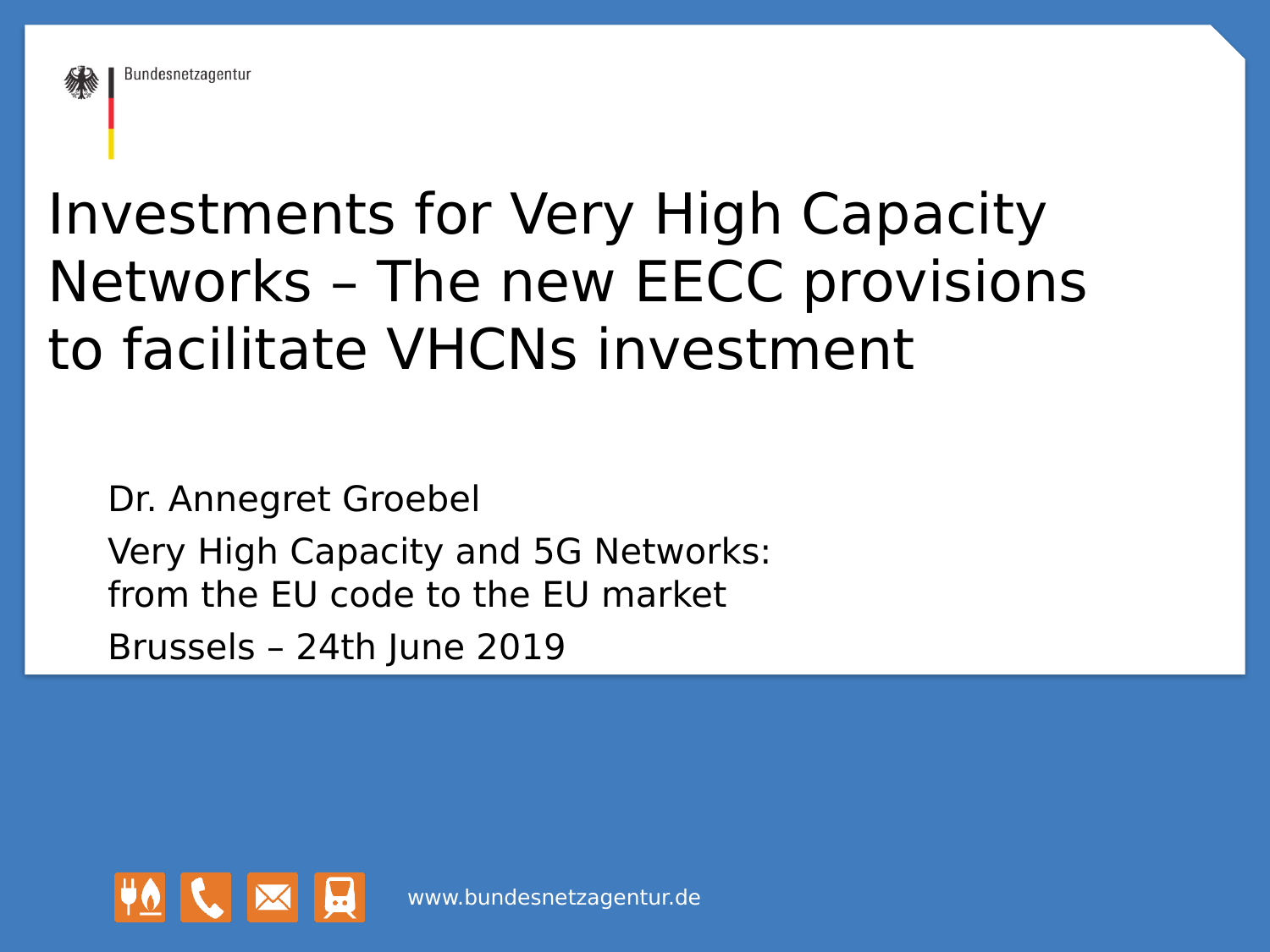

# Investments for Very High Capacity Networks – The new EECC provisions to facilitate VHCNs investment
Dr. Annegret Groebel
Very High Capacity and 5G Networks:
from the EU code to the EU market
Brussels – 24th June 2019